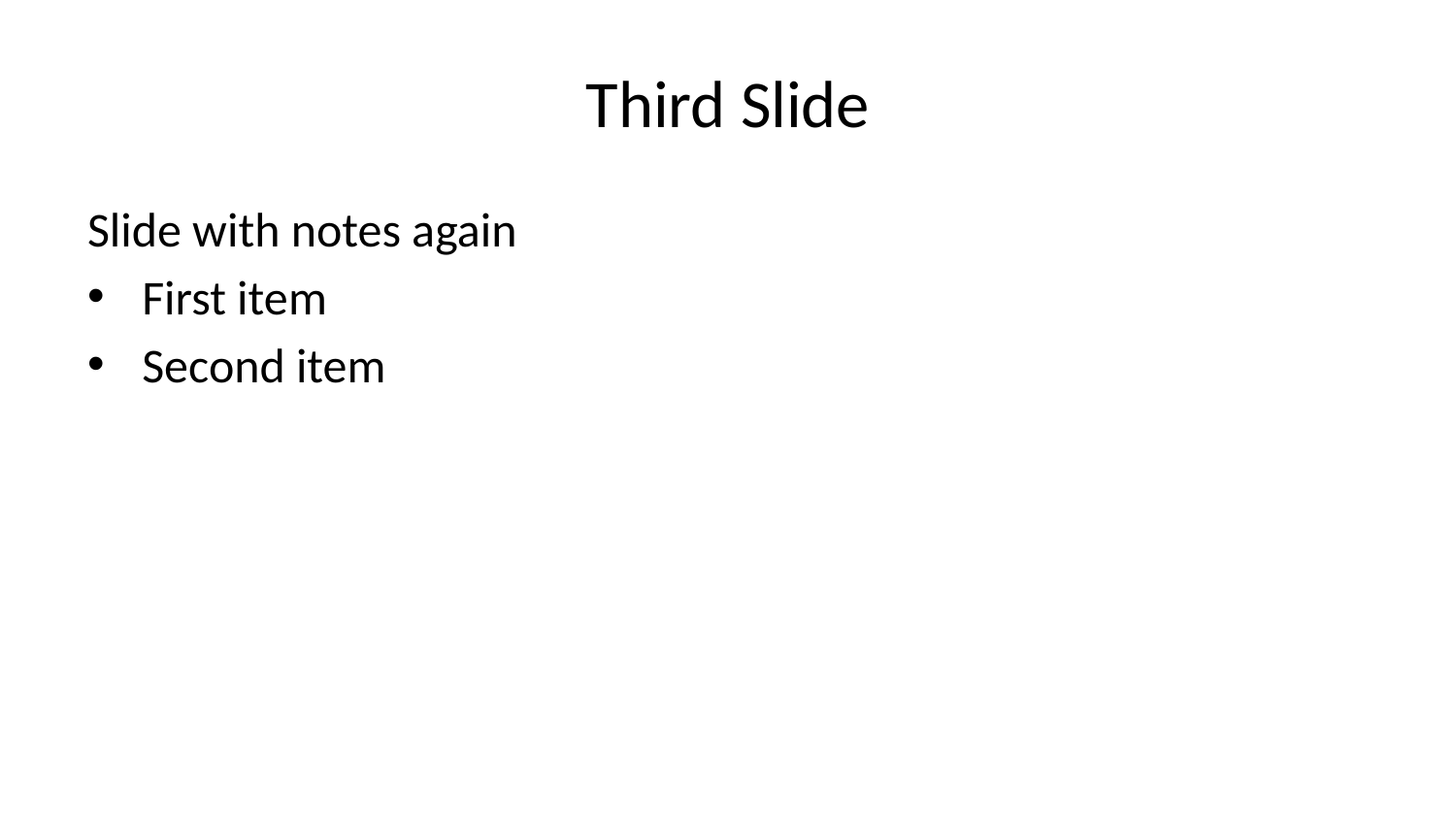

# Third Slide
Slide with notes again
First item
Second item